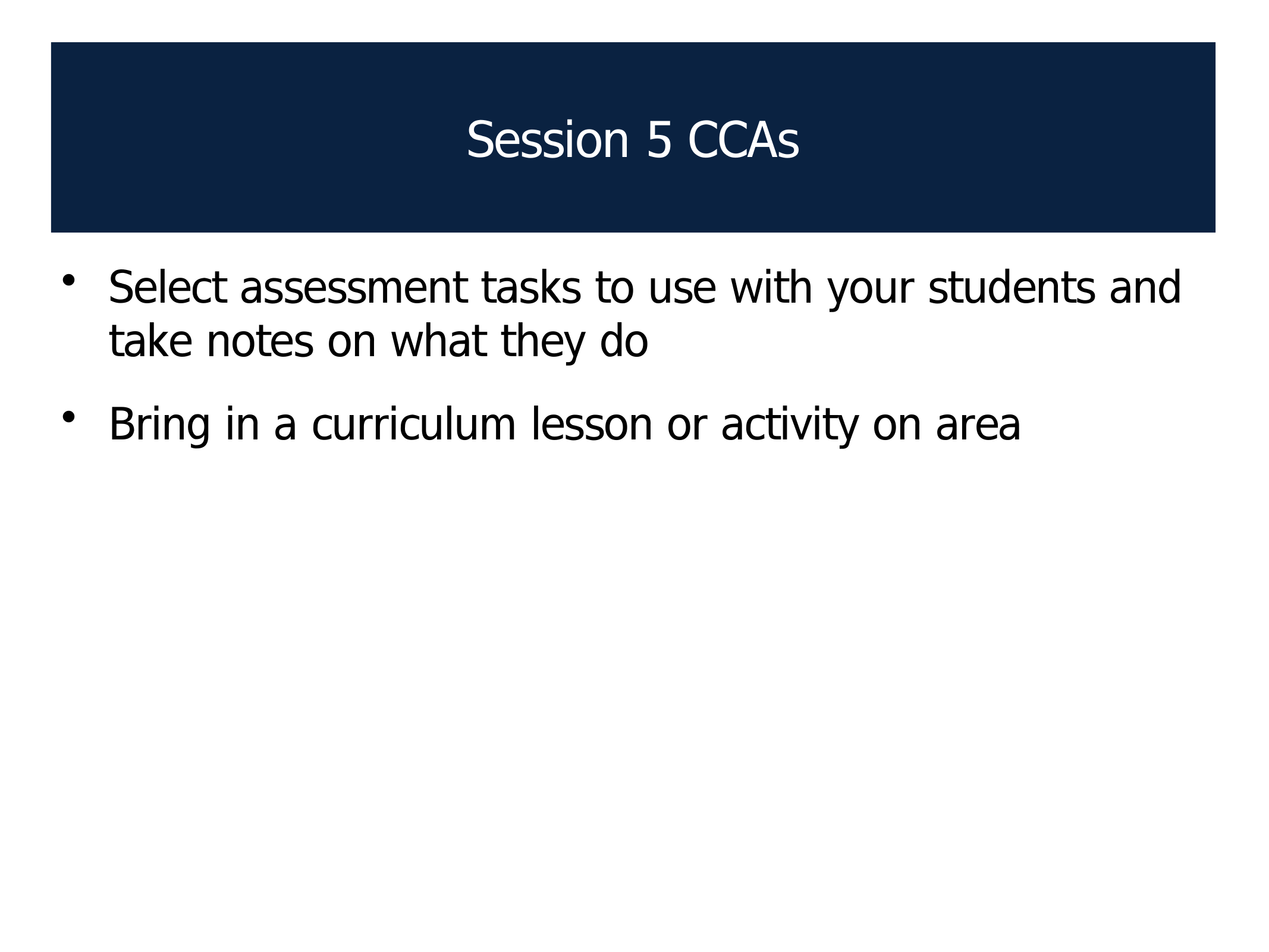

# Session 5 CCAs
Select assessment tasks to use with your students and take notes on what they do
Bring in a curriculum lesson or activity on area